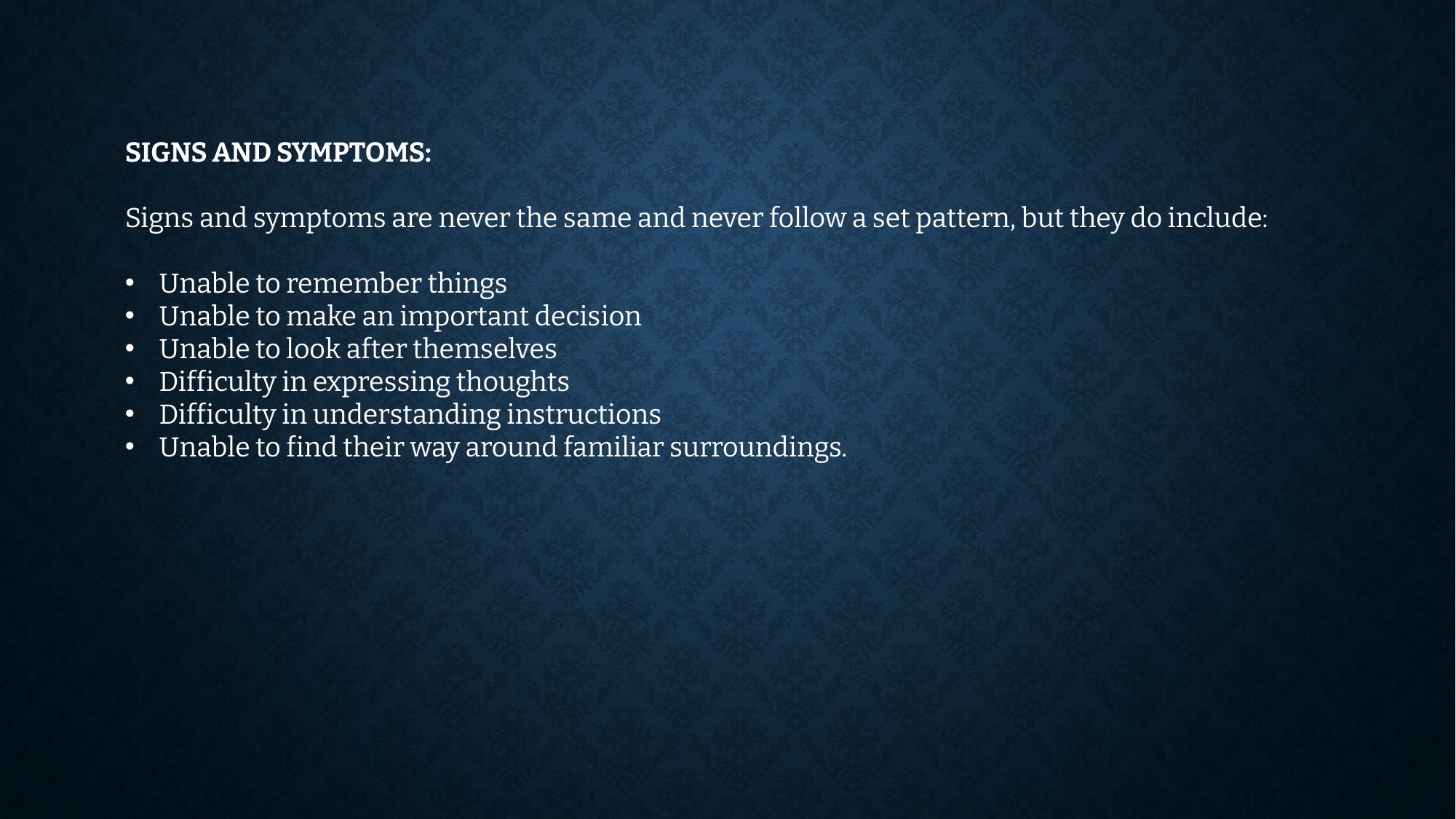

SIGNS AND SYMPTOMS:

Signs and symptoms are never the same and never follow a set pattern, but they do include:

Unable to remember things
Unable to make an important decision
Unable to look after themselves
Difficulty in expressing thoughts
Difficulty in understanding instructions
Unable to find their way around familiar surroundings.